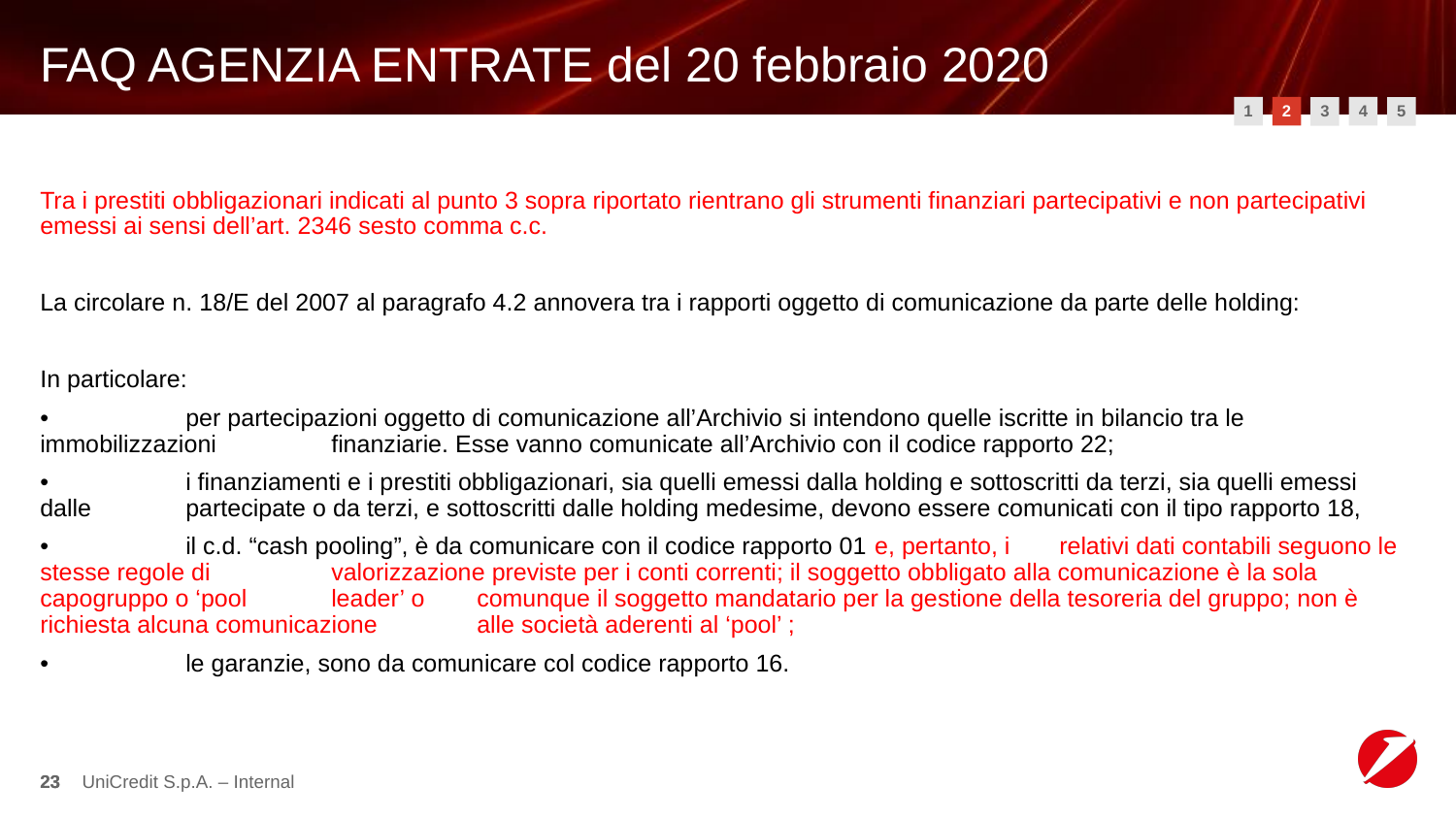

# FAQ AGENZIA ENTRATE del 20 febbraio 2020
1
2
4
3
5

Tra i prestiti obbligazionari indicati al punto 3 sopra riportato rientrano gli strumenti finanziari partecipativi e non partecipativi emessi ai sensi dell’art. 2346 sesto comma c.c.

La circolare n. 18/E del 2007 al paragrafo 4.2 annovera tra i rapporti oggetto di comunicazione da parte delle holding:

In particolare:
•	per partecipazioni oggetto di comunicazione all’Archivio si intendono quelle iscritte in bilancio tra le immobilizzazioni 	finanziarie. Esse vanno comunicate all’Archivio con il codice rapporto 22;
•	i finanziamenti e i prestiti obbligazionari, sia quelli emessi dalla holding e sottoscritti da terzi, sia quelli emessi dalle 	partecipate o da terzi, e sottoscritti dalle holding medesime, devono essere comunicati con il tipo rapporto 18,
•	il c.d. “cash pooling”, è da comunicare con il codice rapporto 01 e, pertanto, i 	relativi dati contabili seguono le stesse regole di 	valorizzazione previste per i conti correnti; il soggetto obbligato alla comunicazione è la sola capogruppo o ‘pool 	leader’ o 	comunque il soggetto mandatario per la gestione della tesoreria del gruppo; non è richiesta alcuna comunicazione 	alle società aderenti al ‘pool’ ;
•	le garanzie, sono da comunicare col codice rapporto 16.

UniCredit S.p.A. – Internal